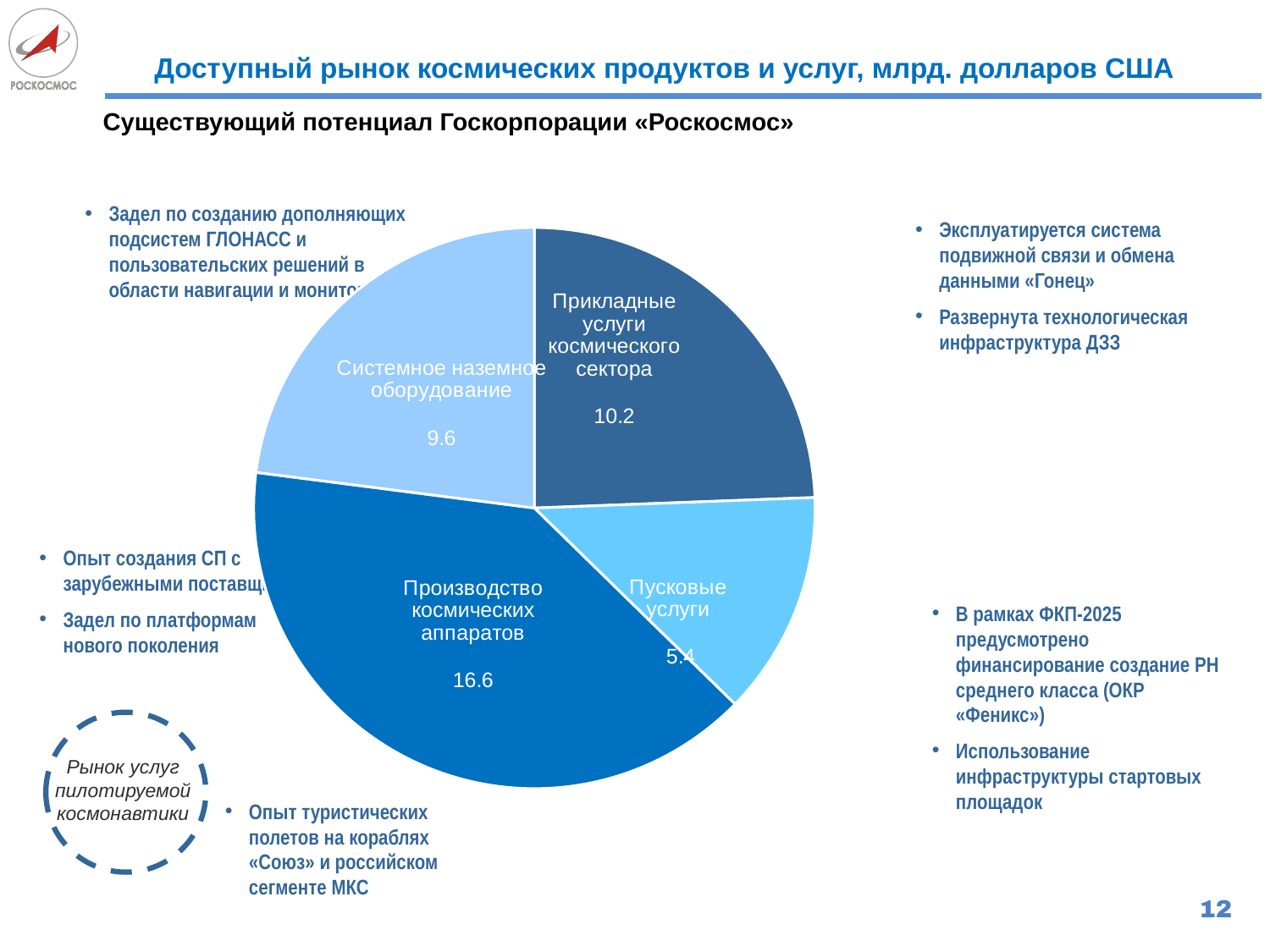

Доступный рынок космических продуктов и услуг, млрд. долларов США
# Существующий потенциал Госкорпорации «Роскосмос»

### Chart

| Category | Продажи |
|---|---|
| Прикладные услуги космического сектора | 10.2 |
| Пусковые услуги | 5.4 |
| Производство космических аппаратов | 16.6 |
| Системное наземное оборудование | 9.6 |
Задел по созданию дополняющих подсистем ГЛОНАСС и пользовательских решений в области навигации и мониторинга
Эксплуатируется система подвижной связи и обмена данными «Гонец»
Развернута технологическая инфраструктура ДЗЗ
Опыт создания СП с зарубежными поставщиками
Задел по платформам нового поколения
В рамках ФКП-2025 предусмотрено финансирование создание РН среднего класса (ОКР «Феникс»)
Использование инфраструктуры стартовых площадок

Рынок услуг пилотируемой космонавтики
Опыт туристических полетов на кораблях «Союз» и российском сегменте МКС
12